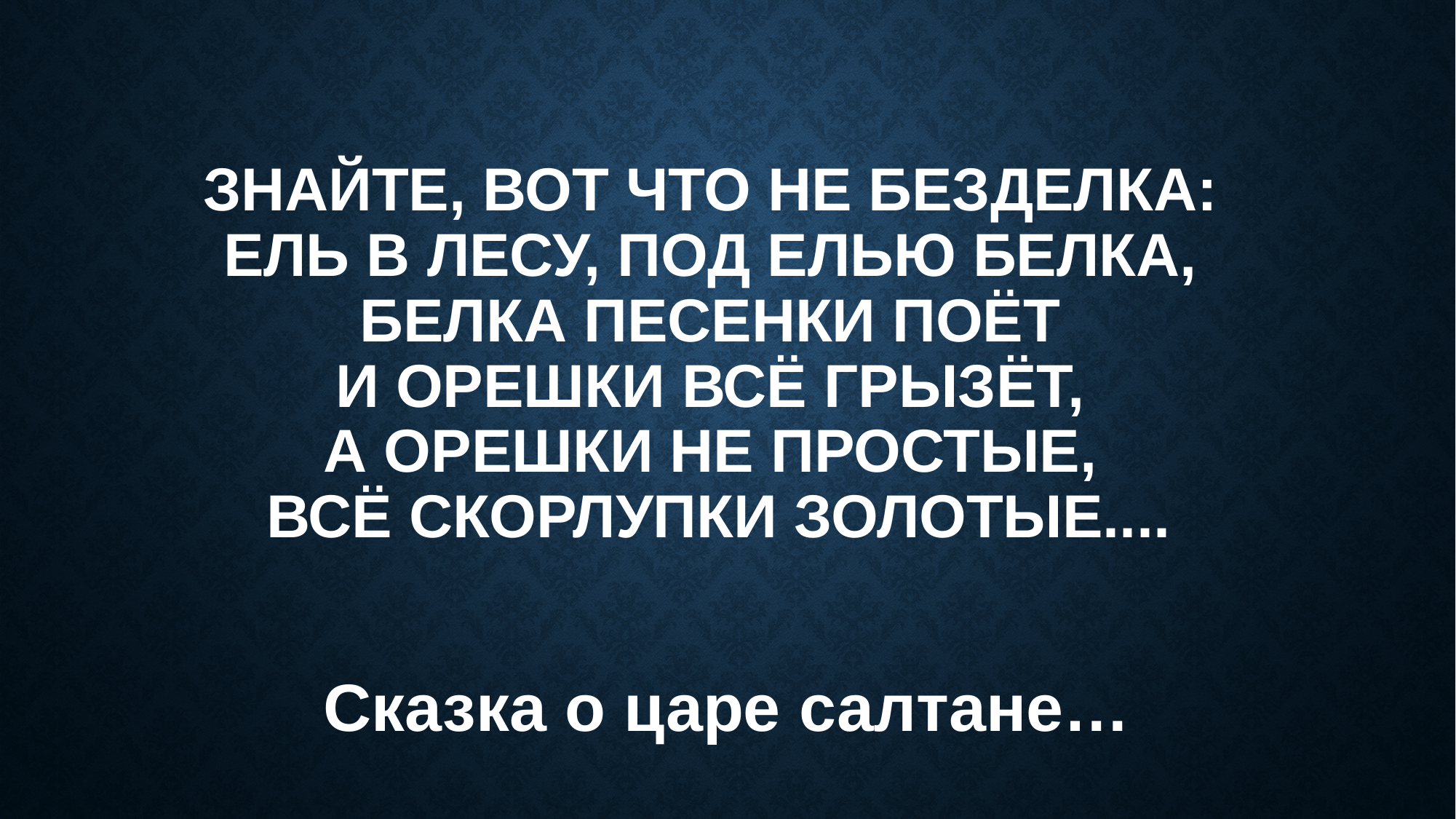

# Знайте, вот что не безделка:  Ель в лесу, под елью белка,  Белка песенки поёт  И орешки всё грызёт,  А орешки не простые,  Всё скорлупки золотые....
Сказка о царе салтане…